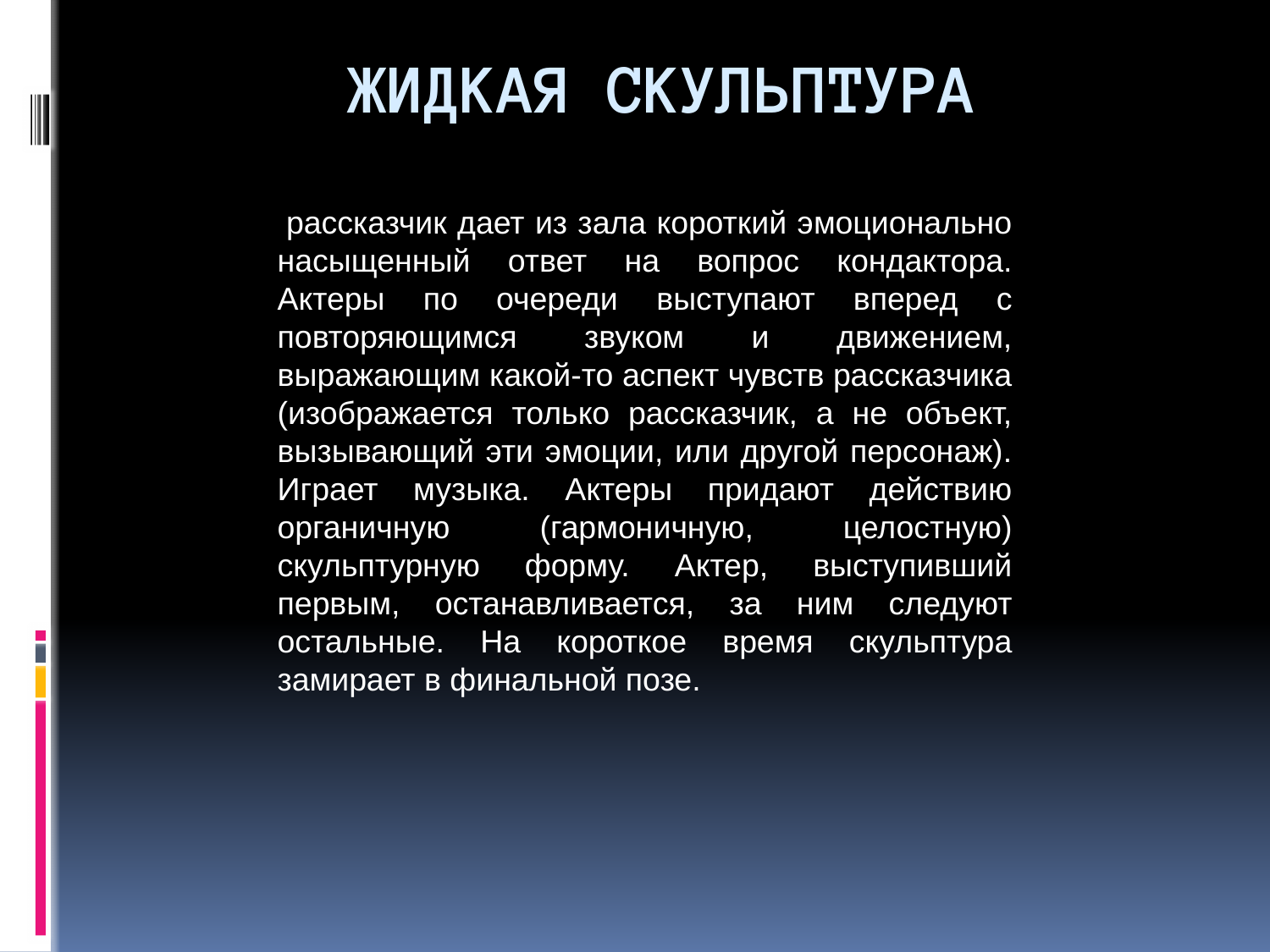

# ЖИДКАЯ СКУЛЬПТУРА
 рассказчик дает из зала короткий эмоционально насыщенный ответ на вопрос кондактора. Актеры по очереди выступают вперед с повторяющимся звуком и движением, выражающим какой-то аспект чувств рассказчика (изображается только рассказчик, а не объект, вызывающий эти эмоции, или другой персонаж). Играет музыка. Актеры придают действию органичную (гармоничную, целостную) скульптурную форму. Актер, выступивший первым, останавливается, за ним следуют остальные. На короткое время скульптура замирает в финальной позе.